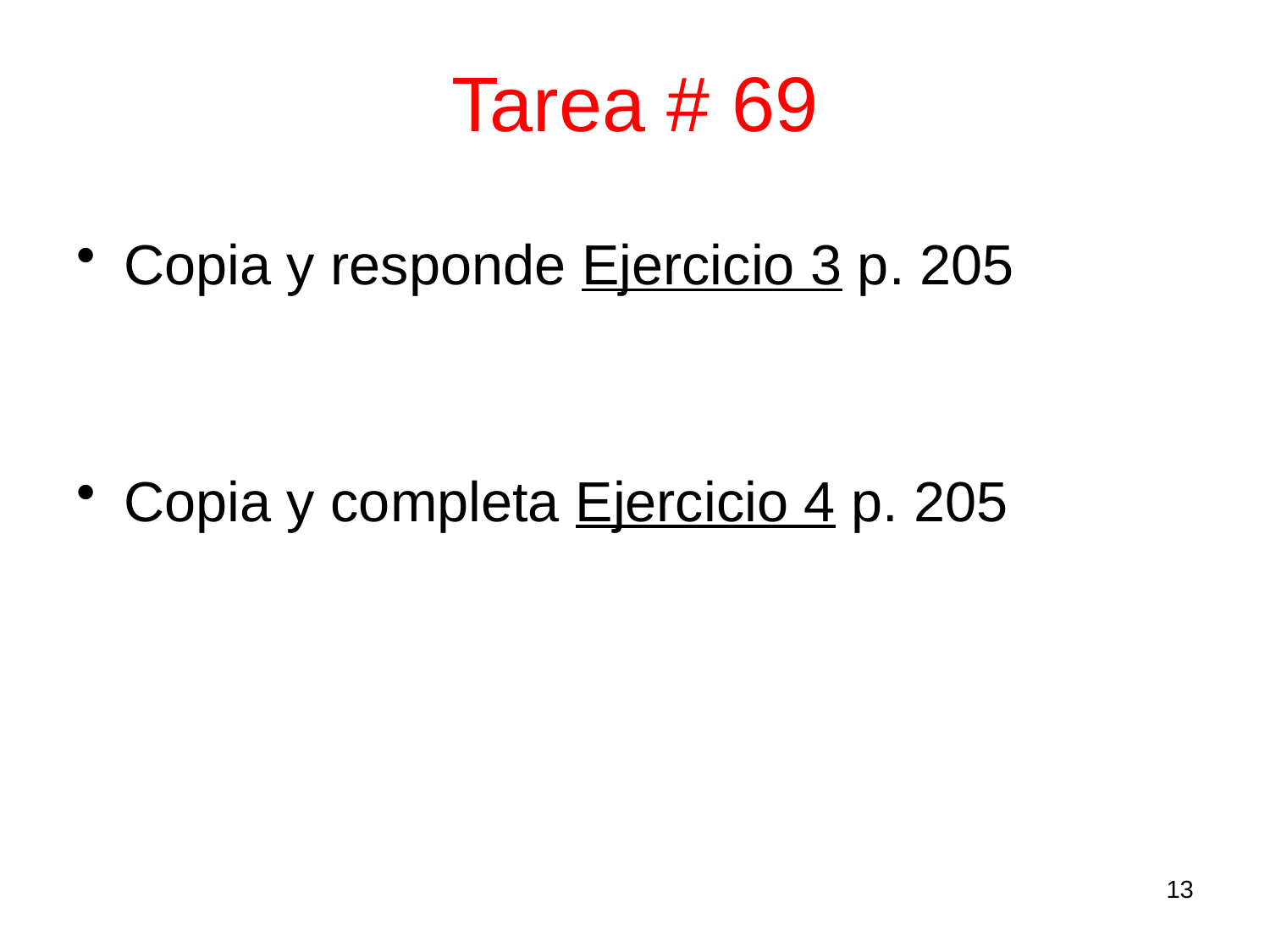

Tarea # 69
Copia y responde Ejercicio 3 p. 205

Copia y completa Ejercicio 4 p. 205

13